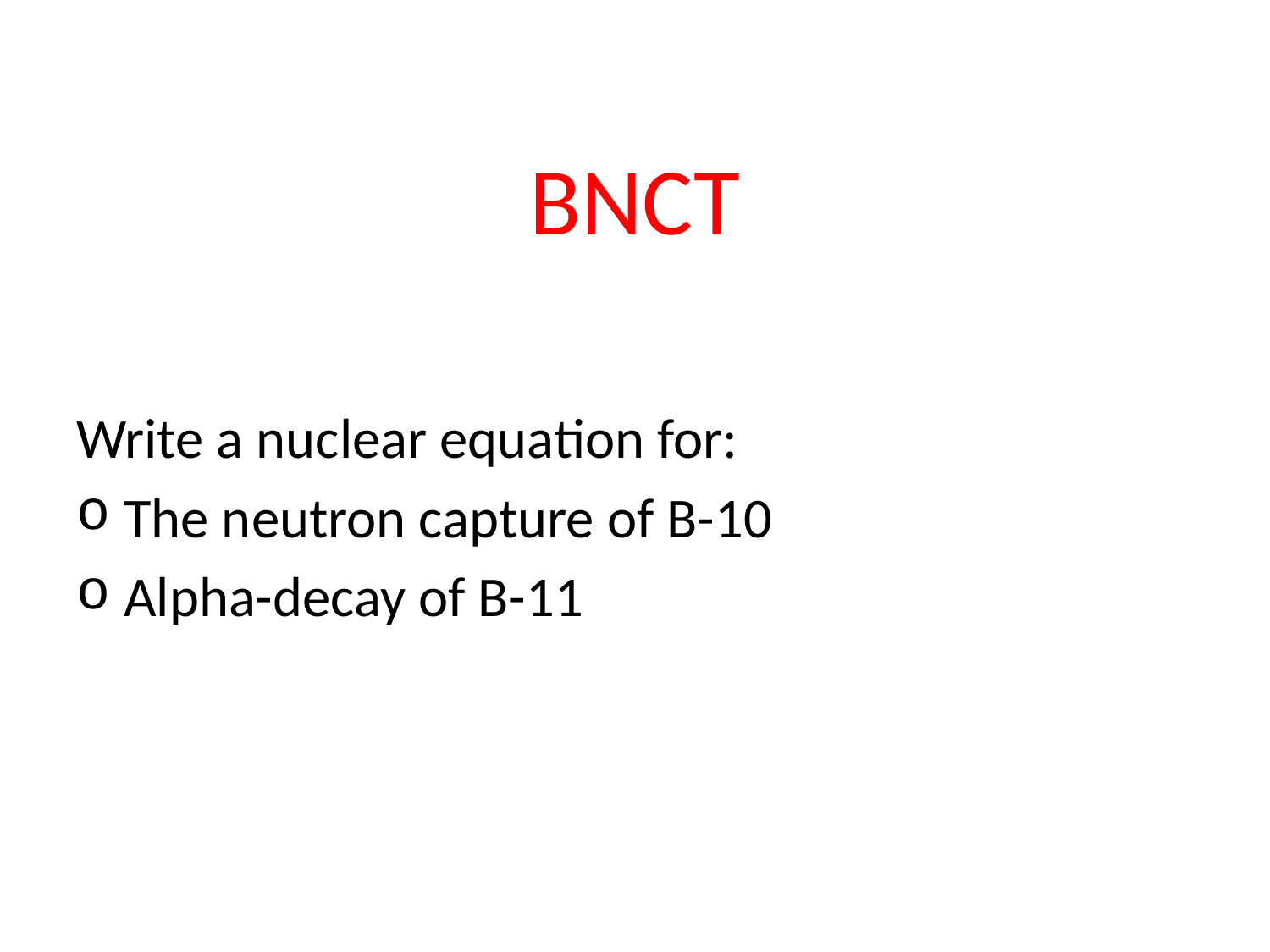

# BNCT

Write a nuclear equation for:
The neutron capture of B-10
Alpha-decay of B-11